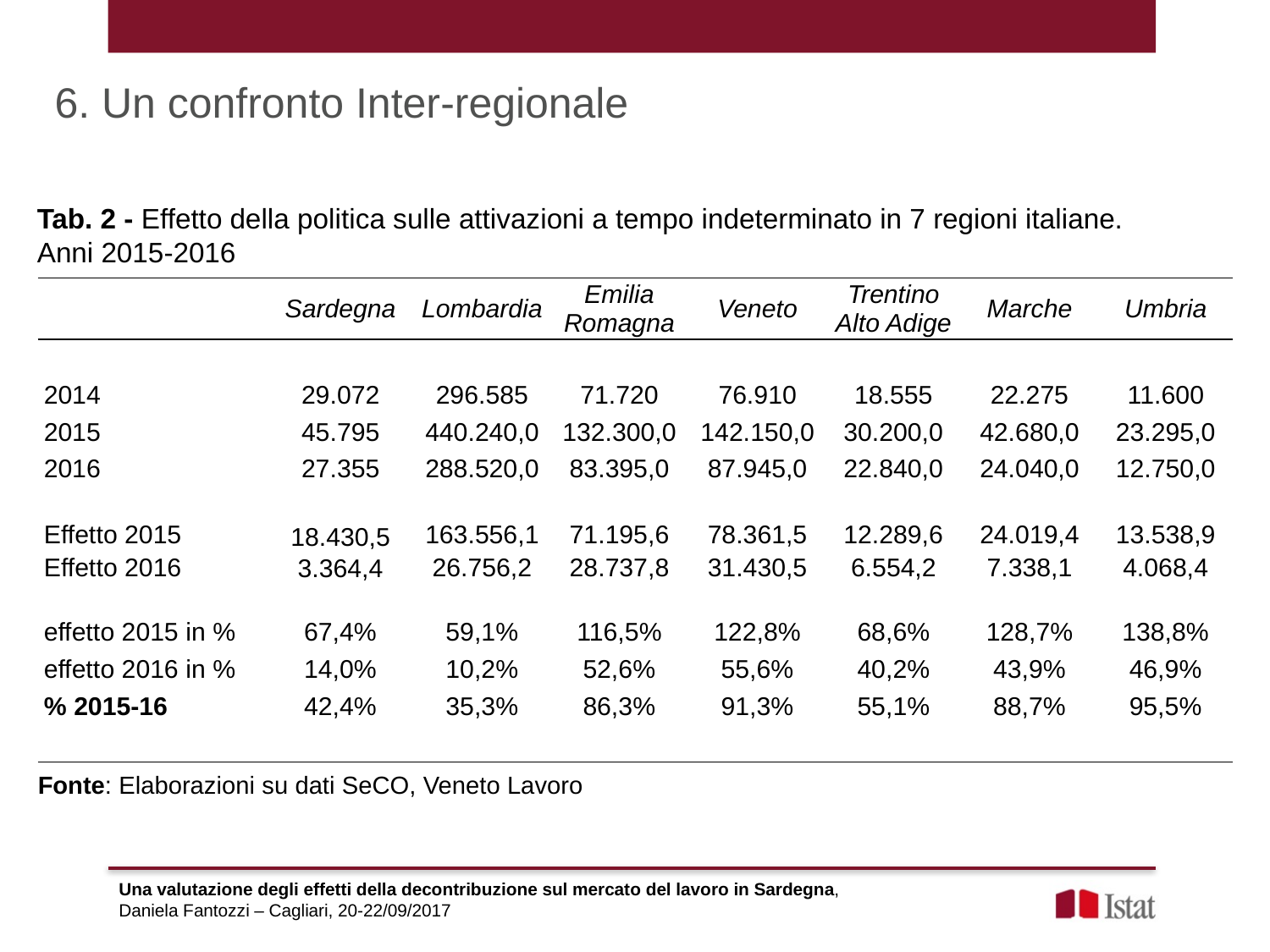

6. Un confronto Inter-regionale
Tab. 2 - Effetto della politica sulle attivazioni a tempo indeterminato in 7 regioni italiane. Anni 2015-2016

|  | Sardegna | Lombardia | Emilia Romagna | Veneto | Trentino Alto Adige | Marche | Umbria |
| --- | --- | --- | --- | --- | --- | --- | --- |
|  |  |  |  |  |  |  |  |
| 2014 | 29.072 | 296.585 | 71.720 | 76.910 | 18.555 | 22.275 | 11.600 |
| 2015 | 45.795 | 440.240,0 | 132.300,0 | 142.150,0 | 30.200,0 | 42.680,0 | 23.295,0 |
| 2016 | 27.355 | 288.520,0 | 83.395,0 | 87.945,0 | 22.840,0 | 24.040,0 | 12.750,0 |
|  |  |  |  |  |  |  |  |
| Effetto 2015 | 18.430,5 | 163.556,1 | 71.195,6 | 78.361,5 | 12.289,6 | 24.019,4 | 13.538,9 |
| Effetto 2016 | 3.364,4 | 26.756,2 | 28.737,8 | 31.430,5 | 6.554,2 | 7.338,1 | 4.068,4 |
|  |  |  |  |  |  |  |  |
| effetto 2015 in % | 67,4% | 59,1% | 116,5% | 122,8% | 68,6% | 128,7% | 138,8% |
| effetto 2016 in % | 14,0% | 10,2% | 52,6% | 55,6% | 40,2% | 43,9% | 46,9% |
| % 2015-16 | 42,4% | 35,3% | 86,3% | 91,3% | 55,1% | 88,7% | 95,5% |
|  |  |  |  |  |  |  |  |
Fonte: Elaborazioni su dati SeCO, Veneto Lavoro
Una valutazione degli effetti della decontribuzione sul mercato del lavoro in Sardegna,
Daniela Fantozzi – Cagliari, 20-22/09/2017